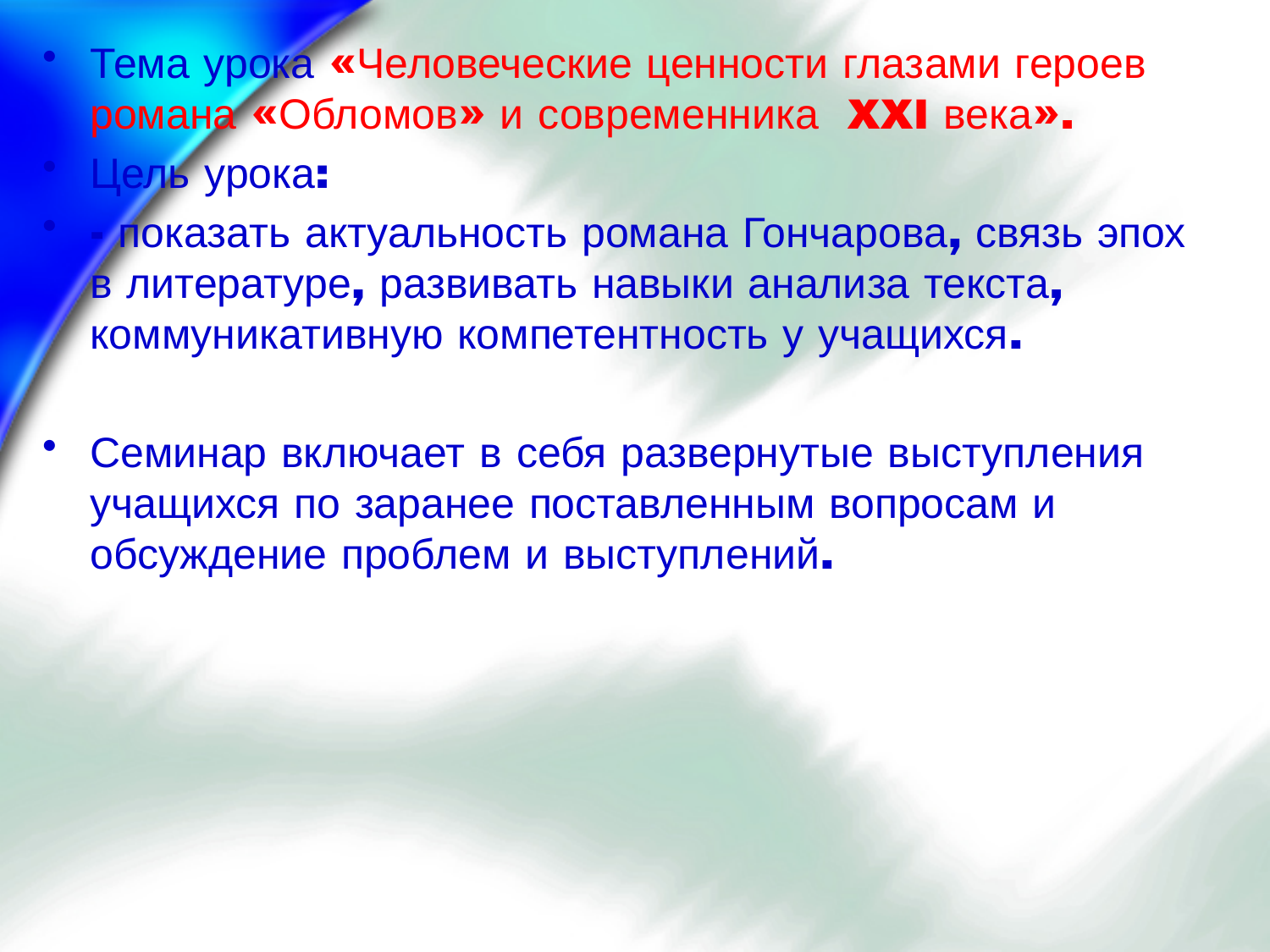

Тема урока «Человеческие ценности глазами героев романа «Обломов» и современника  XXI века».
Цель урока:
- показать актуальность романа Гончарова, связь эпох в литературе, развивать навыки анализа текста, коммуникативную компетентность у учащихся.

Семинар включает в себя развернутые выступления учащихся по заранее поставленным вопросам и обсуждение проблем и выступлений.